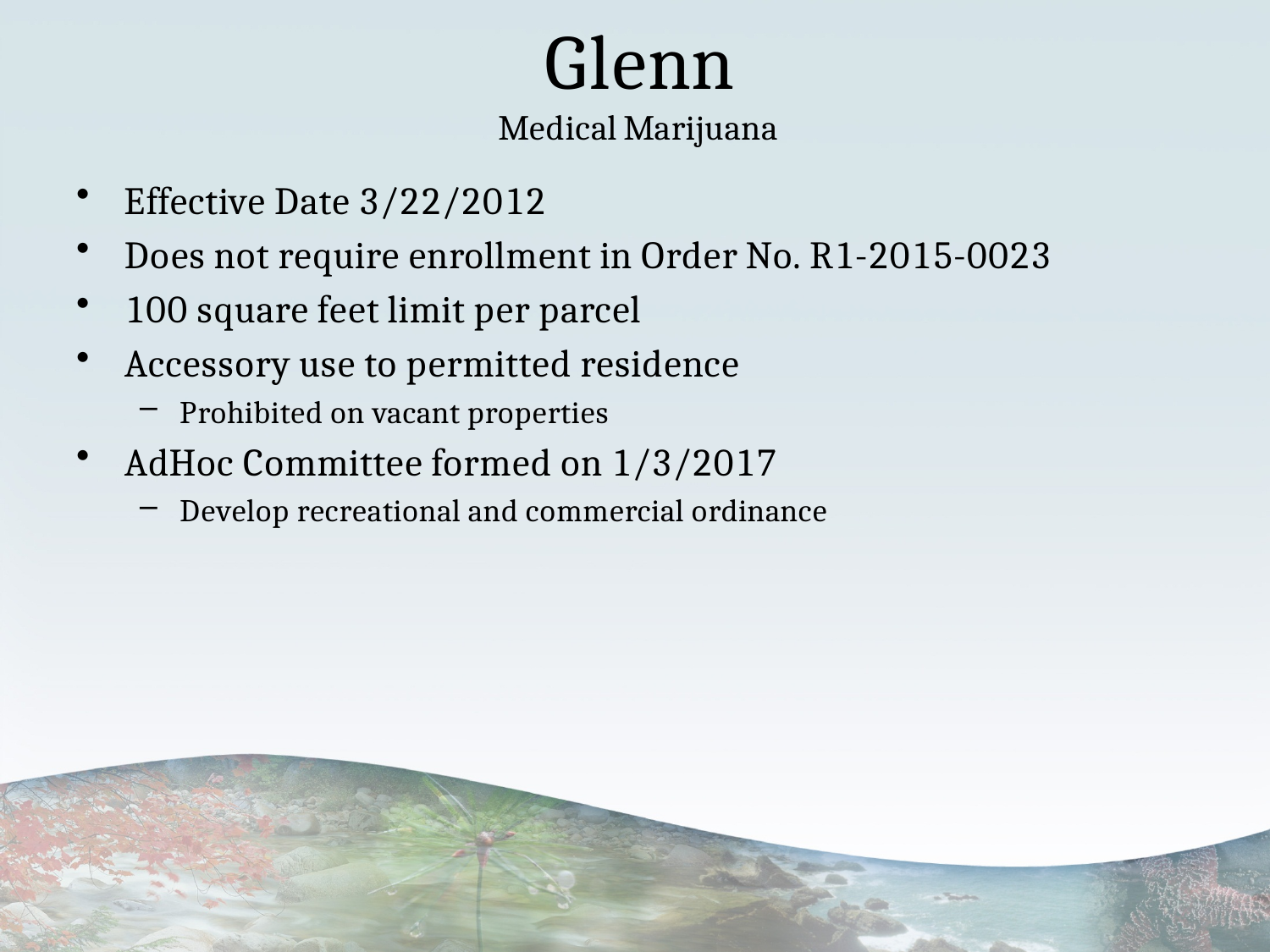

# Glenn Medical Marijuana
Effective Date 3/22/2012
Does not require enrollment in Order No. R1-2015-0023
100 square feet limit per parcel
Accessory use to permitted residence
Prohibited on vacant properties
AdHoc Committee formed on 1/3/2017
Develop recreational and commercial ordinance